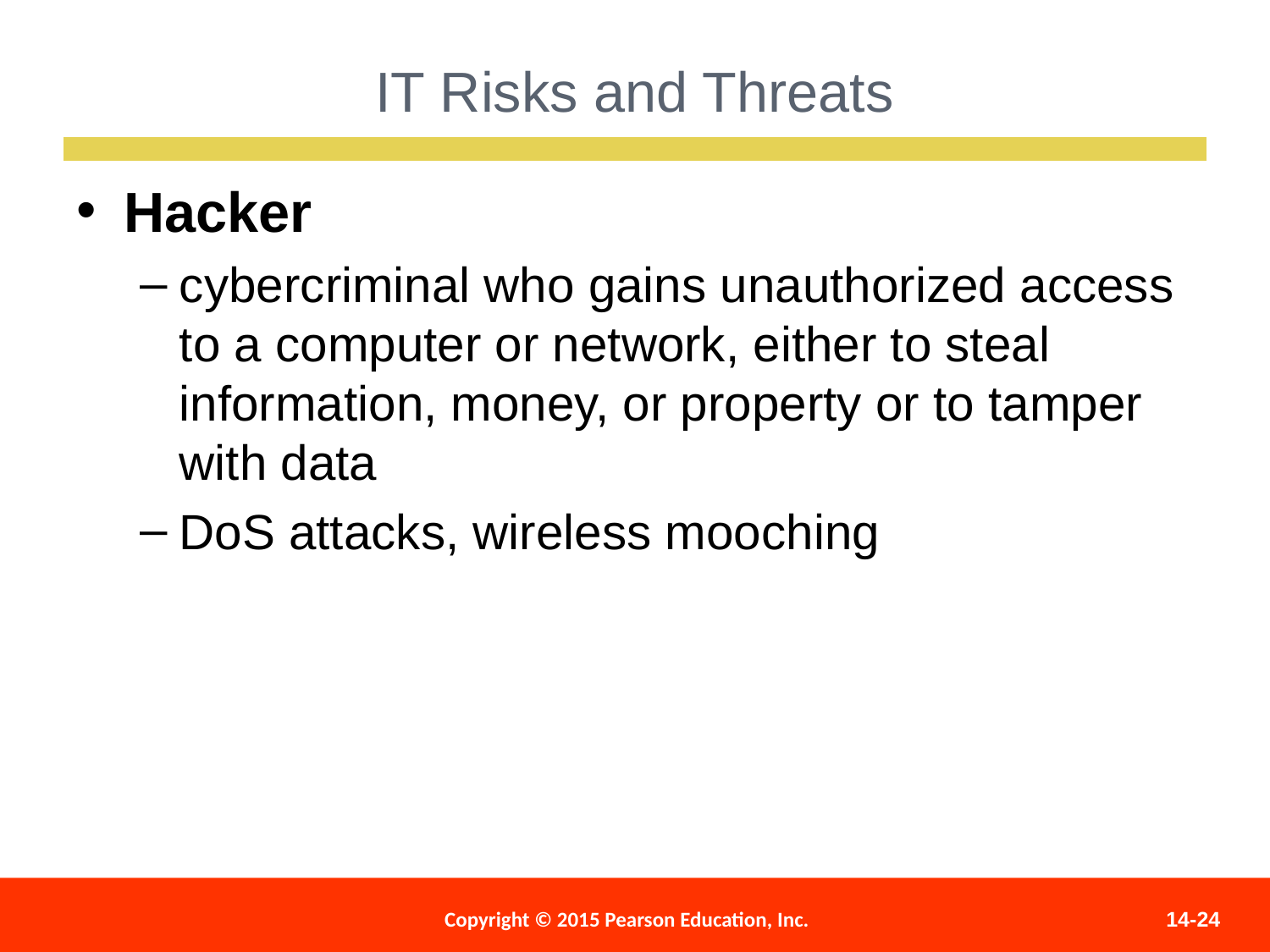

IT Risks and Threats
Hacker
cybercriminal who gains unauthorized access to a computer or network, either to steal information, money, or property or to tamper with data
DoS attacks, wireless mooching